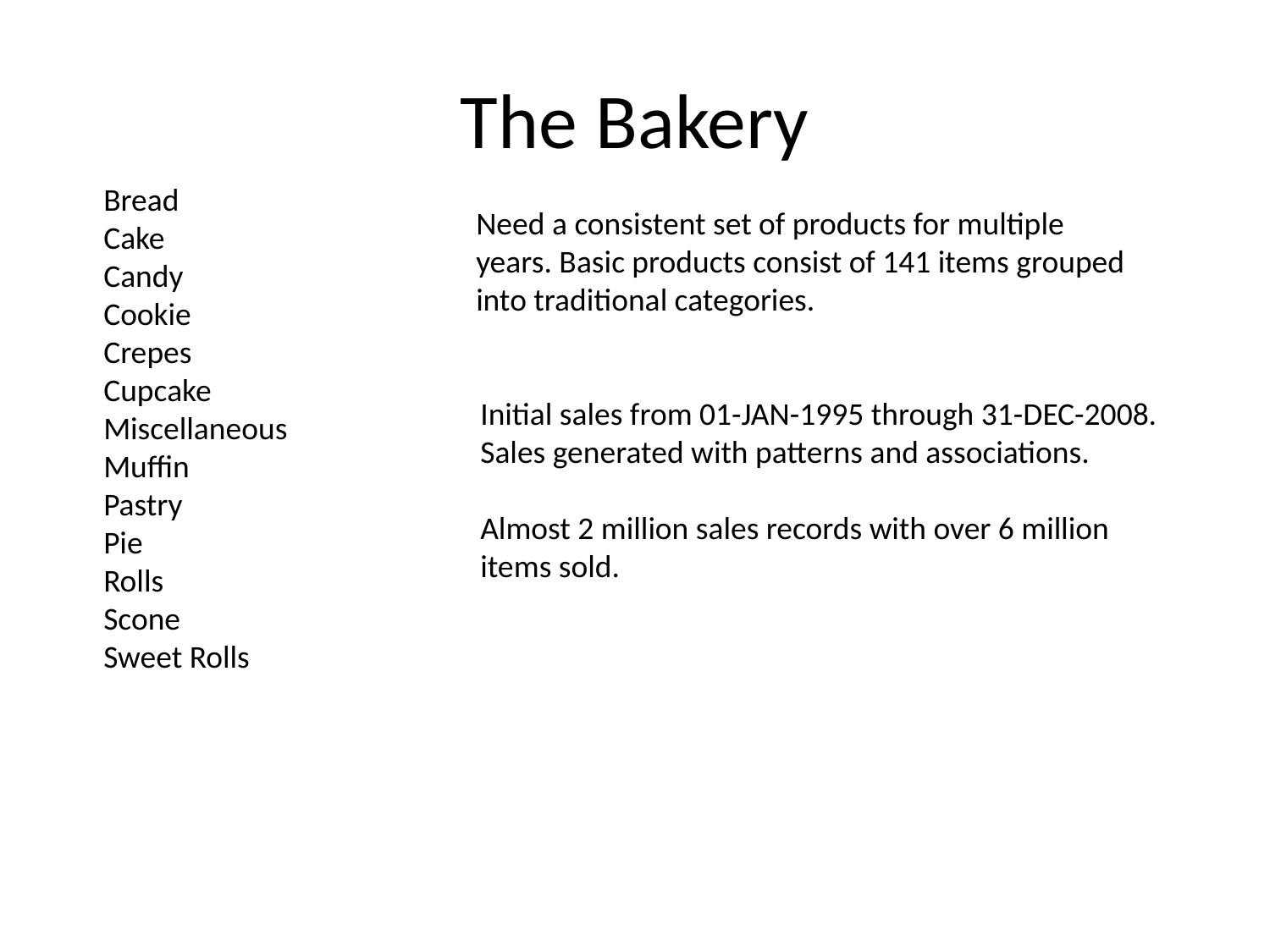

# The Bakery
Bread
Cake
Candy
Cookie
Crepes
Cupcake
Miscellaneous
Muffin
Pastry
Pie
Rolls
Scone
Sweet Rolls
Need a consistent set of products for multiple years. Basic products consist of 141 items grouped into traditional categories.
Initial sales from 01-JAN-1995 through 31-DEC-2008.
Sales generated with patterns and associations.

Almost 2 million sales records with over 6 million items sold.